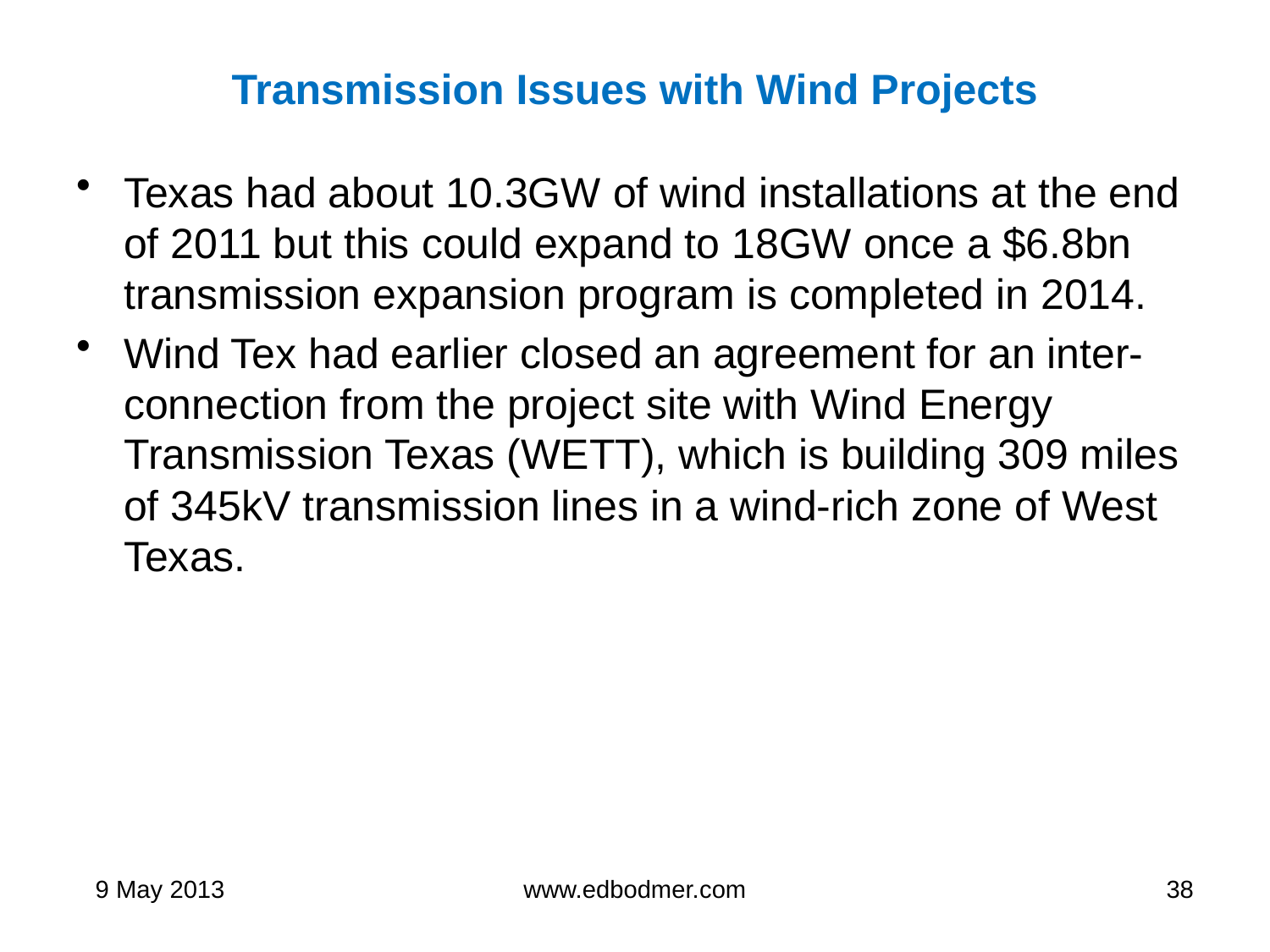

# Transmission Issues with Wind Projects
Texas had about 10.3GW of wind installations at the end of 2011 but this could expand to 18GW once a $6.8bn transmission expansion program is completed in 2014.
Wind Tex had earlier closed an agreement for an inter-connection from the project site with Wind Energy Transmission Texas (WETT), which is building 309 miles of 345kV transmission lines in a wind-rich zone of West Texas.

9 May 2013
www.edbodmer.com
38